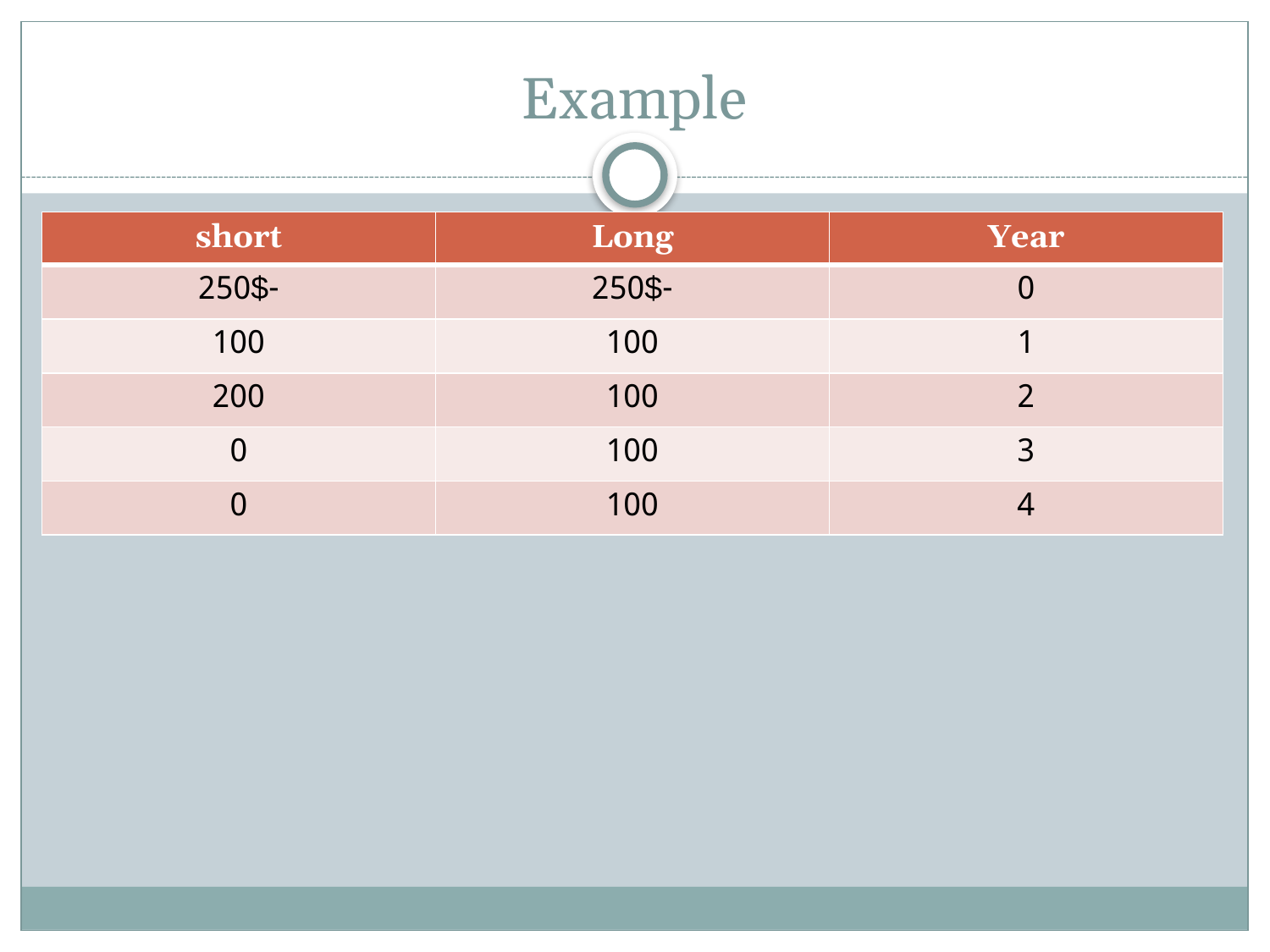

# Example
| short | Long | Year |
| --- | --- | --- |
| -250$ | -250$ | 0 |
| 100 | 100 | 1 |
| 200 | 100 | 2 |
| 0 | 100 | 3 |
| 0 | 100 | 4 |